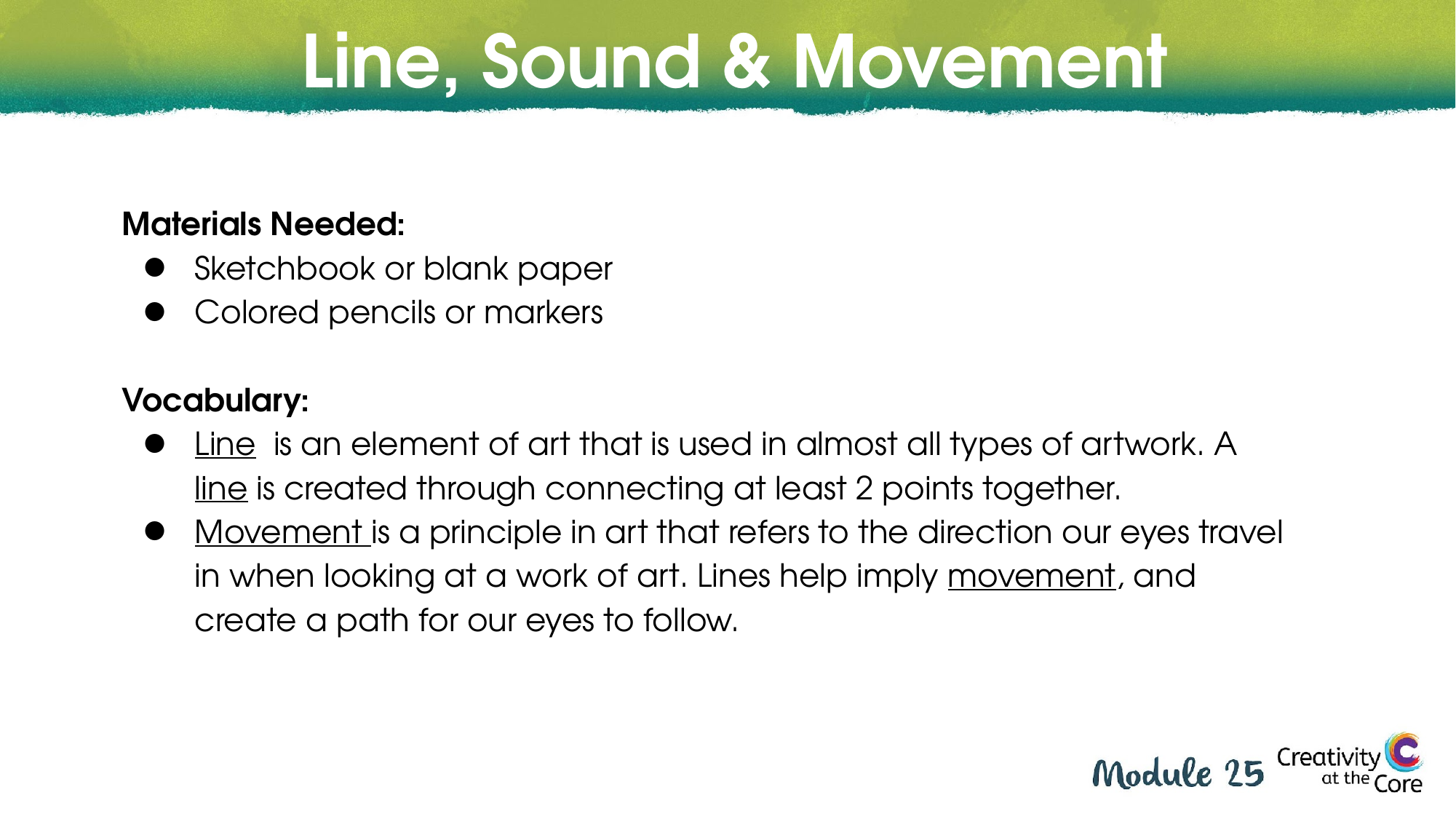

Line, Sound & Movement
Materials Needed:
Sketchbook or blank paper
Colored pencils or markers

Vocabulary:
Line  is an element of art that is used in almost all types of artwork. A line is created through connecting at least 2 points together.
Movement is a principle in art that refers to the direction our eyes travel in when looking at a work of art. Lines help imply movement, and create a path for our eyes to follow.